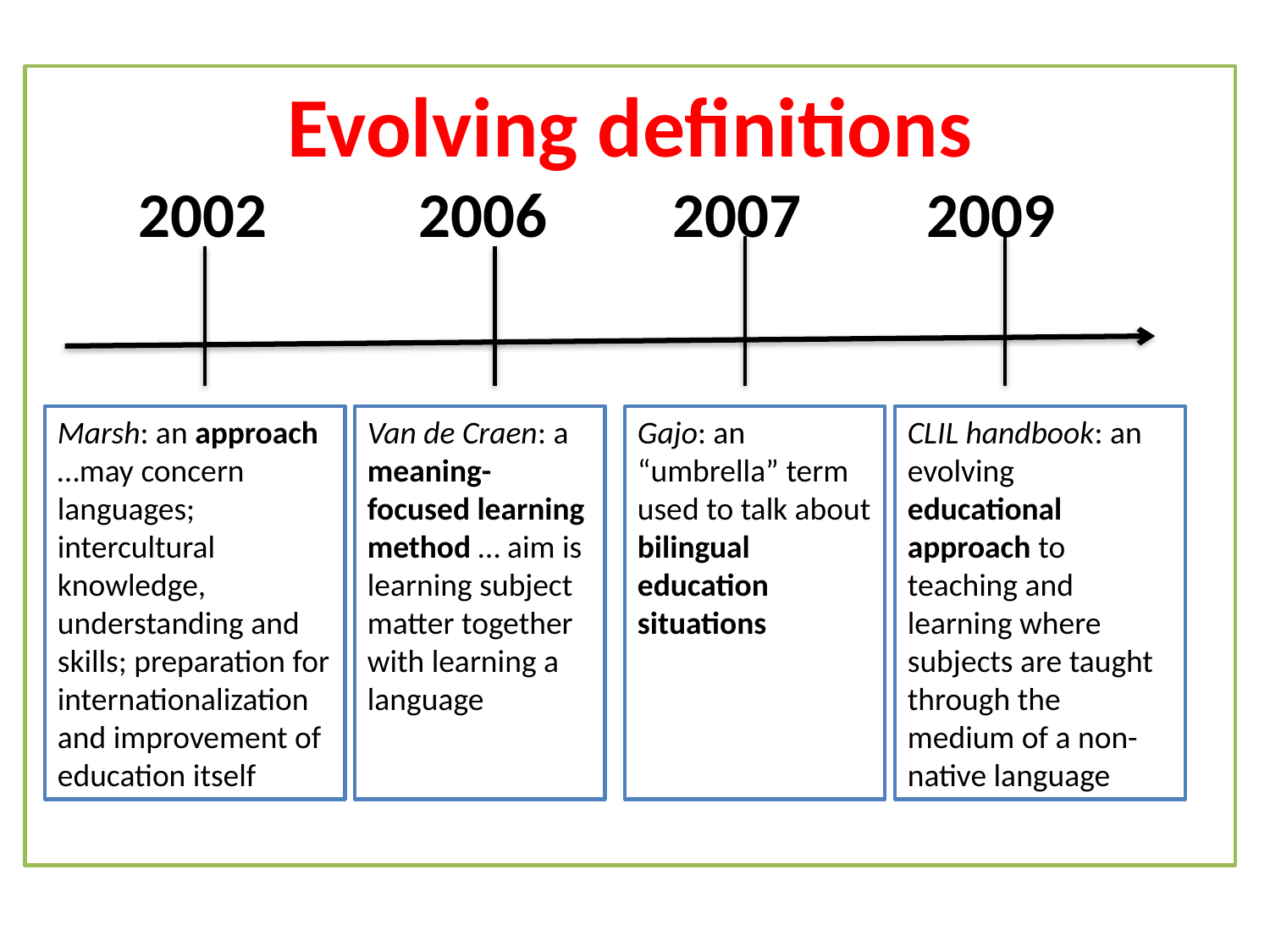

Evolving definitions
       2002		2006	2007	2009

Marsh: an approach …may concern languages; intercultural knowledge, understanding and skills; preparation for internationalization and improvement of education itself
Van de Craen: a meaning-focused learning method … aim is learning subject matter together with learning a language

Gajo: an “umbrella” term used to talk about bilingual education situations

CLIL handbook: an evolving educational approach to teaching and learning where subjects are taught through the medium of a non-native language